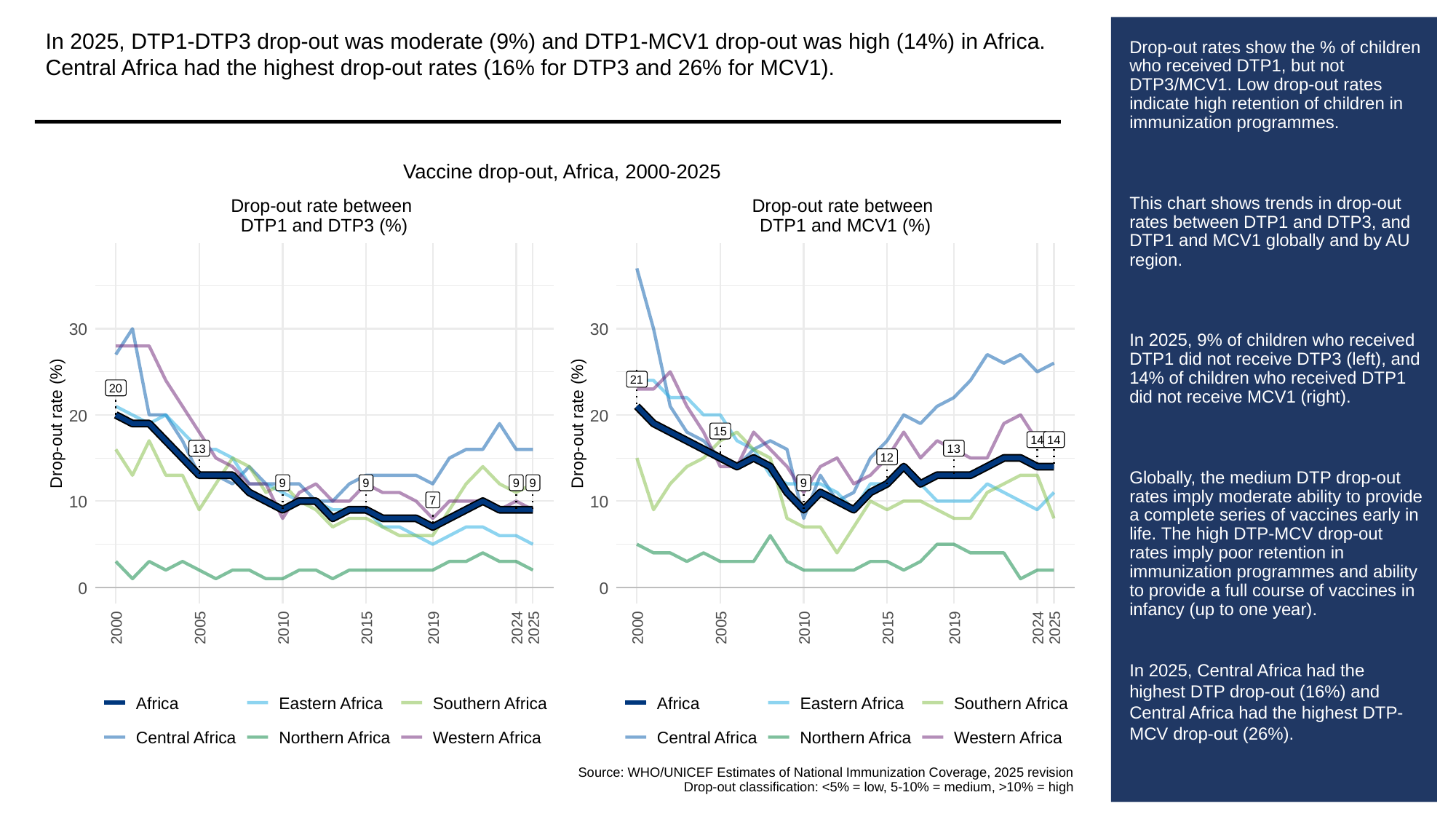

In 2025, DTP1-DTP3 drop-out was moderate (9%) and DTP1-MCV1 drop-out was high (14%) in Africa. Central Africa had the highest drop-out rates (16% for DTP3 and 26% for MCV1).
# Drop-out rates show the % of children who received DTP1, but not DTP3/MCV1. Low drop-out rates indicate high retention of children in immunization programmes.

This chart shows trends in drop-out rates between DTP1 and DTP3, and DTP1 and MCV1 globally and by AU region.

In 2025, 9% of children who received DTP1 did not receive DTP3 (left), and 14% of children who received DTP1 did not receive MCV1 (right).

Globally, the medium DTP drop-out rates imply moderate ability to provide a complete series of vaccines early in life. The high DTP-MCV drop-out rates imply poor retention in immunization programmes and ability to provide a full course of vaccines in infancy (up to one year).

In 2025, Central Africa had the highest DTP drop-out (16%) and Central Africa had the highest DTP-MCV drop-out (26%).

Vaccine drop-out, Africa, 2000-2025
Drop-out rate between
Drop-out rate between
DTP1 and DTP3 (%)
DTP1 and MCV1 (%)

30
30

21

20

20
20

Drop-out rate (%)
Drop-out rate (%)

15

14
14

13
13

12

9
9
9
9
9

10
10
7

0
0

2000
2005
2010
2015
2019
2024
2025
2000
2005
2010
2015
2019
2024
2025
Africa
Eastern Africa
Southern Africa
Africa
Eastern Africa
Southern Africa

Central Africa
Northern Africa
Western Africa
Central Africa
Northern Africa
Western Africa

Source: WHO/UNICEF Estimates of National Immunization Coverage, 2025 revision
Drop-out classification: <5% = low, 5-10% = medium, >10% = high